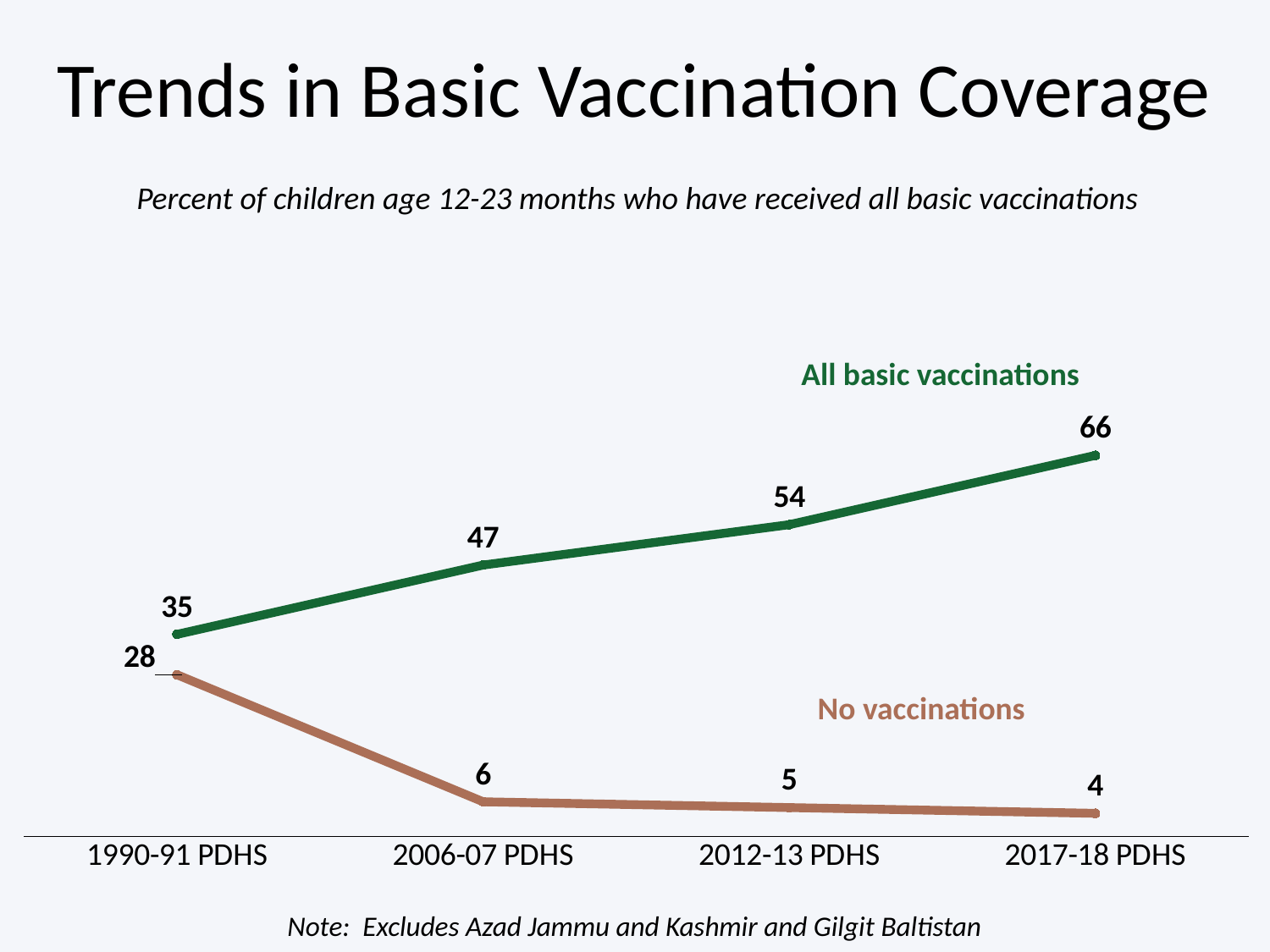

# Trends in Basic Vaccination Coverage
Percent of children age 12-23 months who have received all basic vaccinations

### Chart

| Category | All basic vaccinations | No vaccinations |
|---|---|---|
| 1990-91 PDHS | 35.0 | 28.0 |
| 2006-07 PDHS | 47.0 | 6.0 |
| 2012-13 PDHS | 54.0 | 5.0 |
| 2017-18 PDHS | 66.0 | 4.0 |
All basic vaccinations
No vaccinations
Note:  Excludes Azad Jammu and Kashmir and Gilgit Baltistan